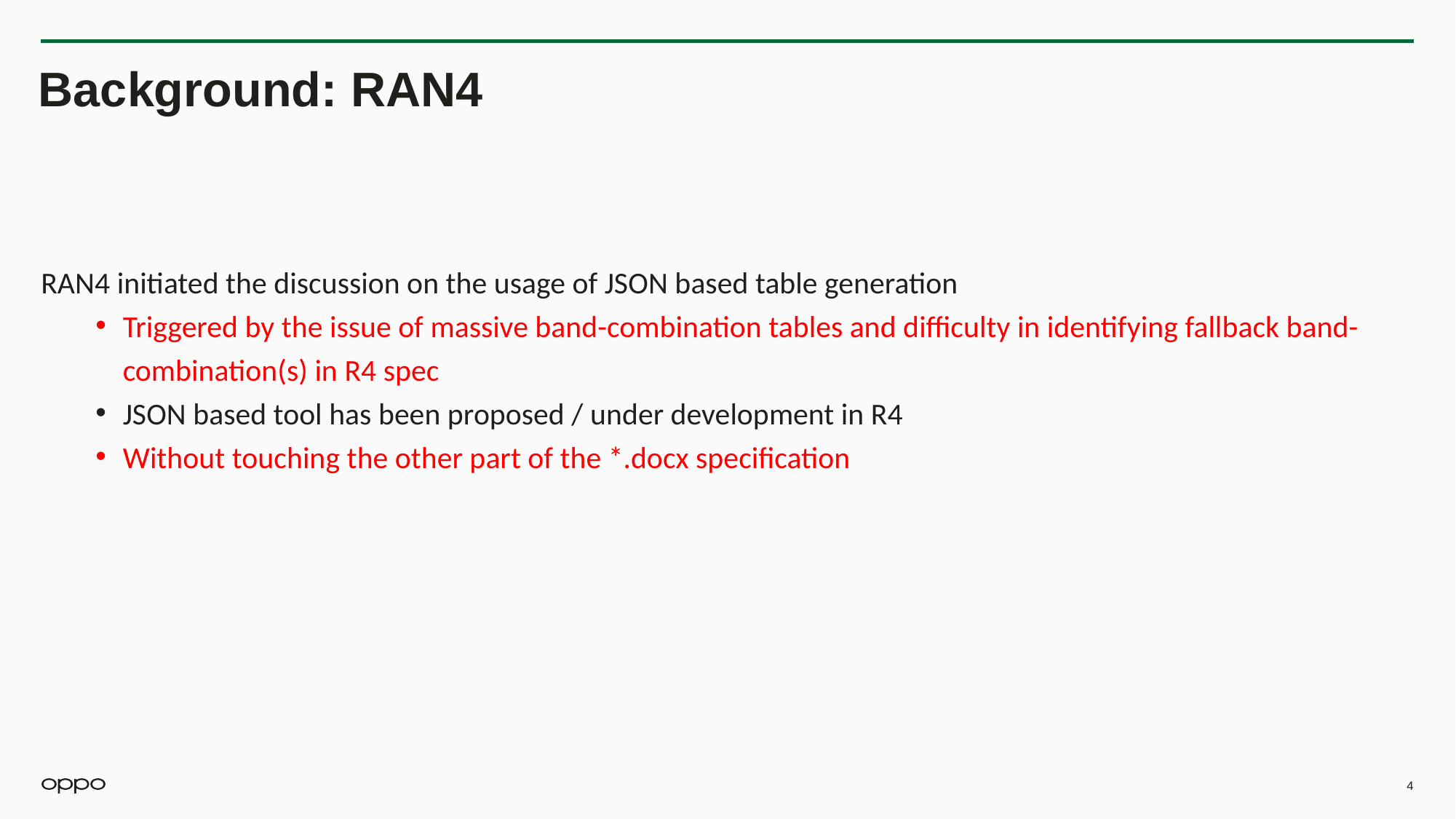

# Background: RAN4
RAN4 initiated the discussion on the usage of JSON based table generation
Triggered by the issue of massive band-combination tables and difficulty in identifying fallback band-combination(s) in R4 spec
JSON based tool has been proposed / under development in R4
Without touching the other part of the *.docx specification

4